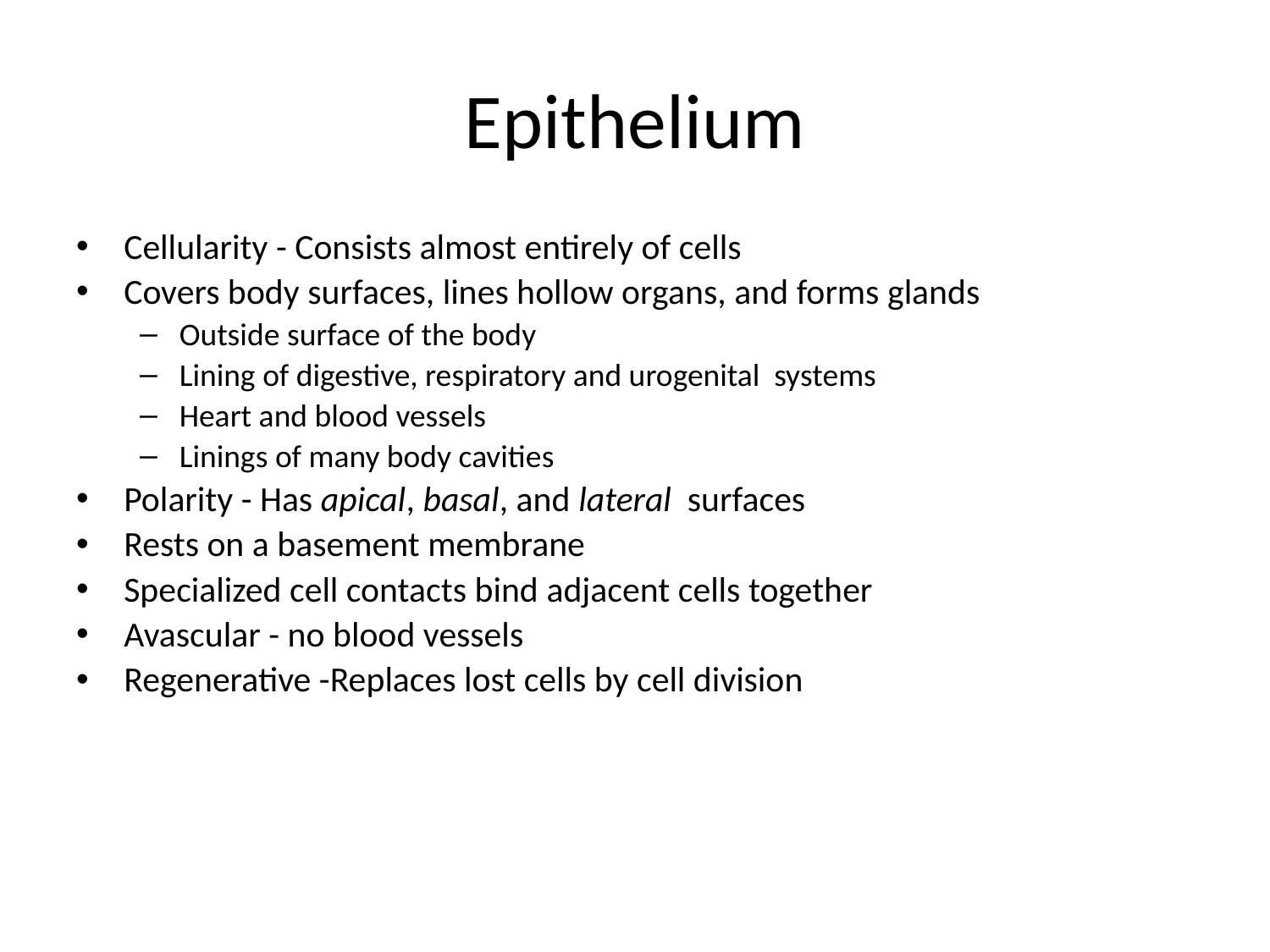

# Epithelium
Cellularity - Consists almost entirely of cells
Covers body surfaces, lines hollow organs, and forms glands
Outside surface of the body
Lining of digestive, respiratory and urogenital  systems
Heart and blood vessels
Linings of many body cavities
Polarity - Has apical, basal, and lateral  surfaces
Rests on a basement membrane
Specialized cell contacts bind adjacent cells together
Avascular - no blood vessels
Regenerative -Replaces lost cells by cell division